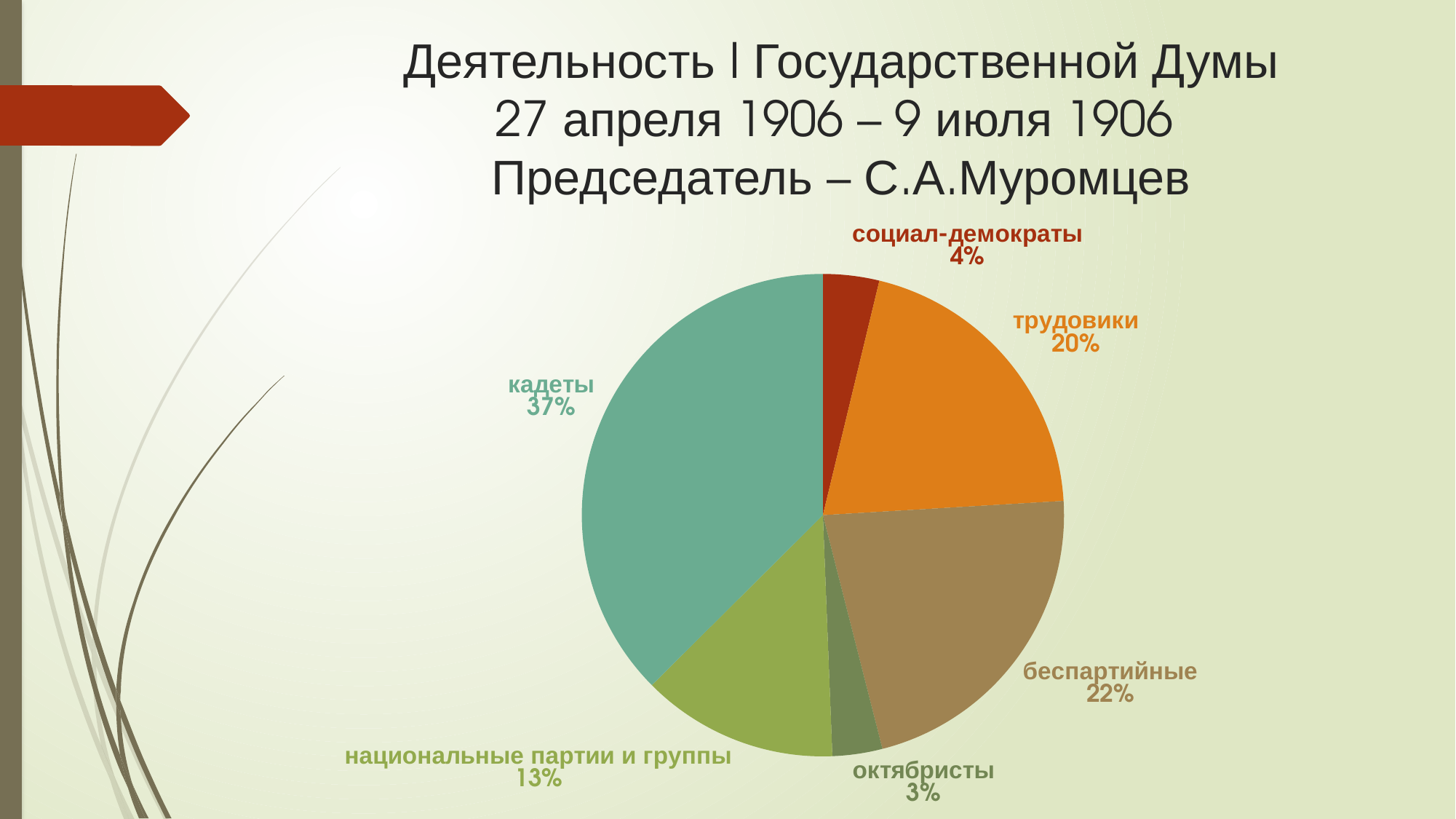

# Деятельность I Государственной Думы 27 апреля 1906 – 9 июля 1906 Председатель – С.А.Муромцев

### Chart

| Category | Столбец1 |
|---|---|
| социал-демократы | 18.0 |
| трудовики | 97.0 |
| беспартийные | 105.0 |
| октябристы | 16.0 |
| национальные партии и группы | 63.0 |
| кадеты | 179.0 |